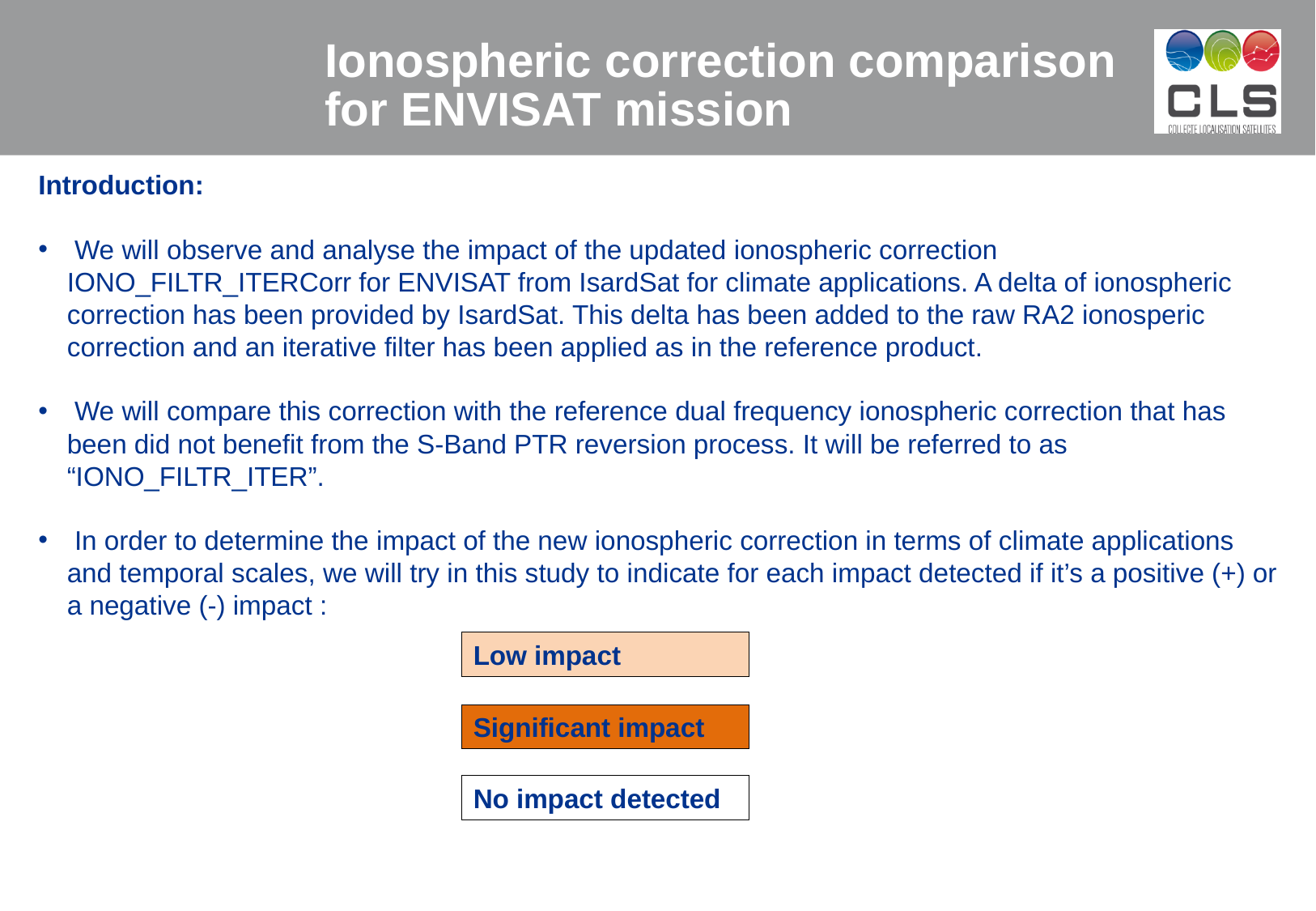

Ionospheric correction comparison for ENVISAT mission
Introduction:

 We will observe and analyse the impact of the updated ionospheric correction IONO_FILTR_ITERCorr for ENVISAT from IsardSat for climate applications. A delta of ionospheric correction has been provided by IsardSat. This delta has been added to the raw RA2 ionosperic correction and an iterative filter has been applied as in the reference product.

 We will compare this correction with the reference dual frequency ionospheric correction that has been did not benefit from the S-Band PTR reversion process. It will be referred to as “IONO_FILTR_ITER”.

 In order to determine the impact of the new ionospheric correction in terms of climate applications and temporal scales, we will try in this study to indicate for each impact detected if it’s a positive (+) or a negative (-) impact :

Low impact
Significant impact
No impact detected